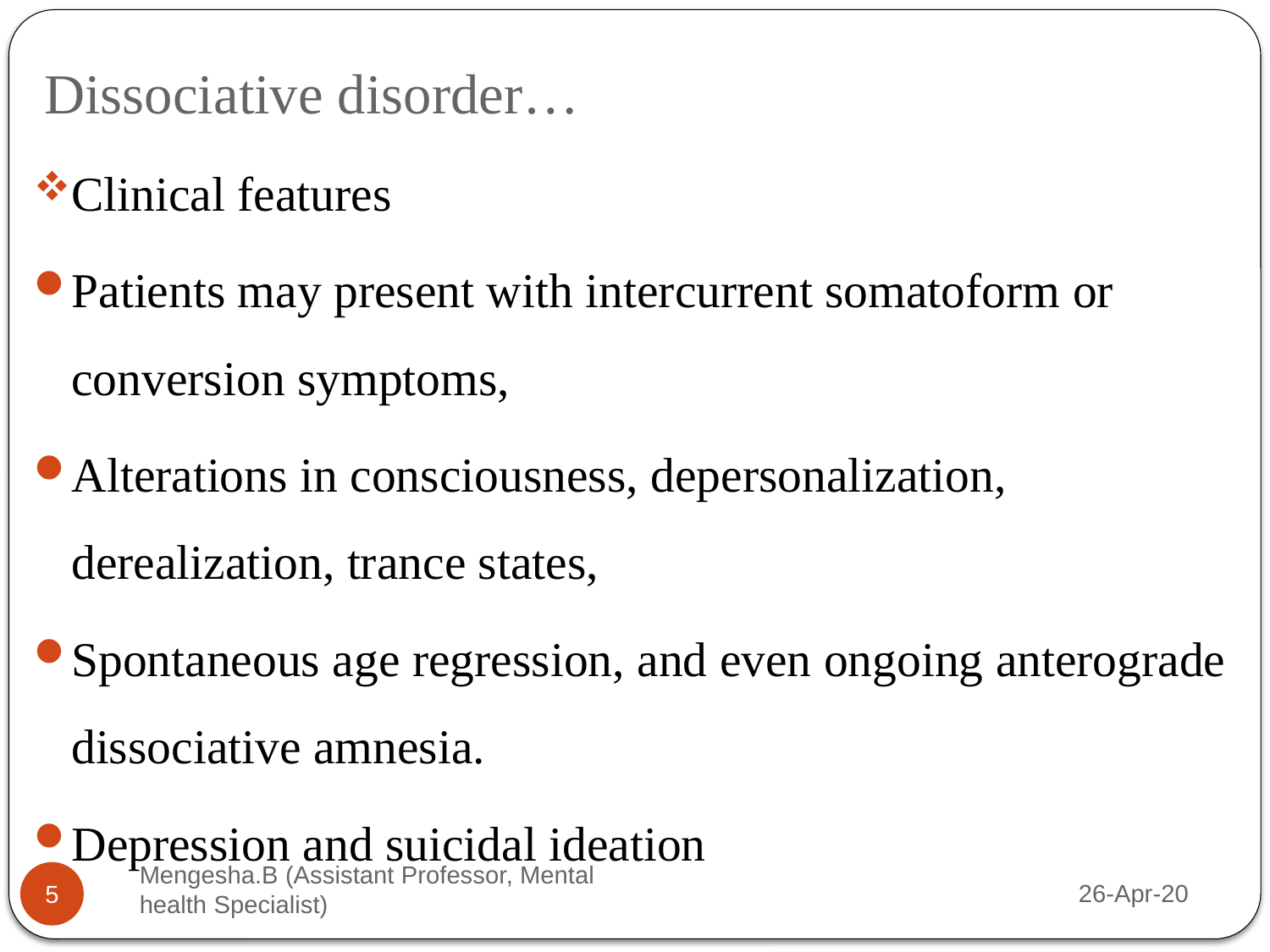

# Dissociative disorder…
Clinical features
Patients may present with intercurrent somatoform or conversion symptoms,
Alterations in consciousness, depersonalization, derealization, trance states,
Spontaneous age regression, and even ongoing anterograde dissociative amnesia.
Depression and suicidal ideation

Mengesha.B (Assistant Professor, Mental health Specialist)
26-Apr-20
5